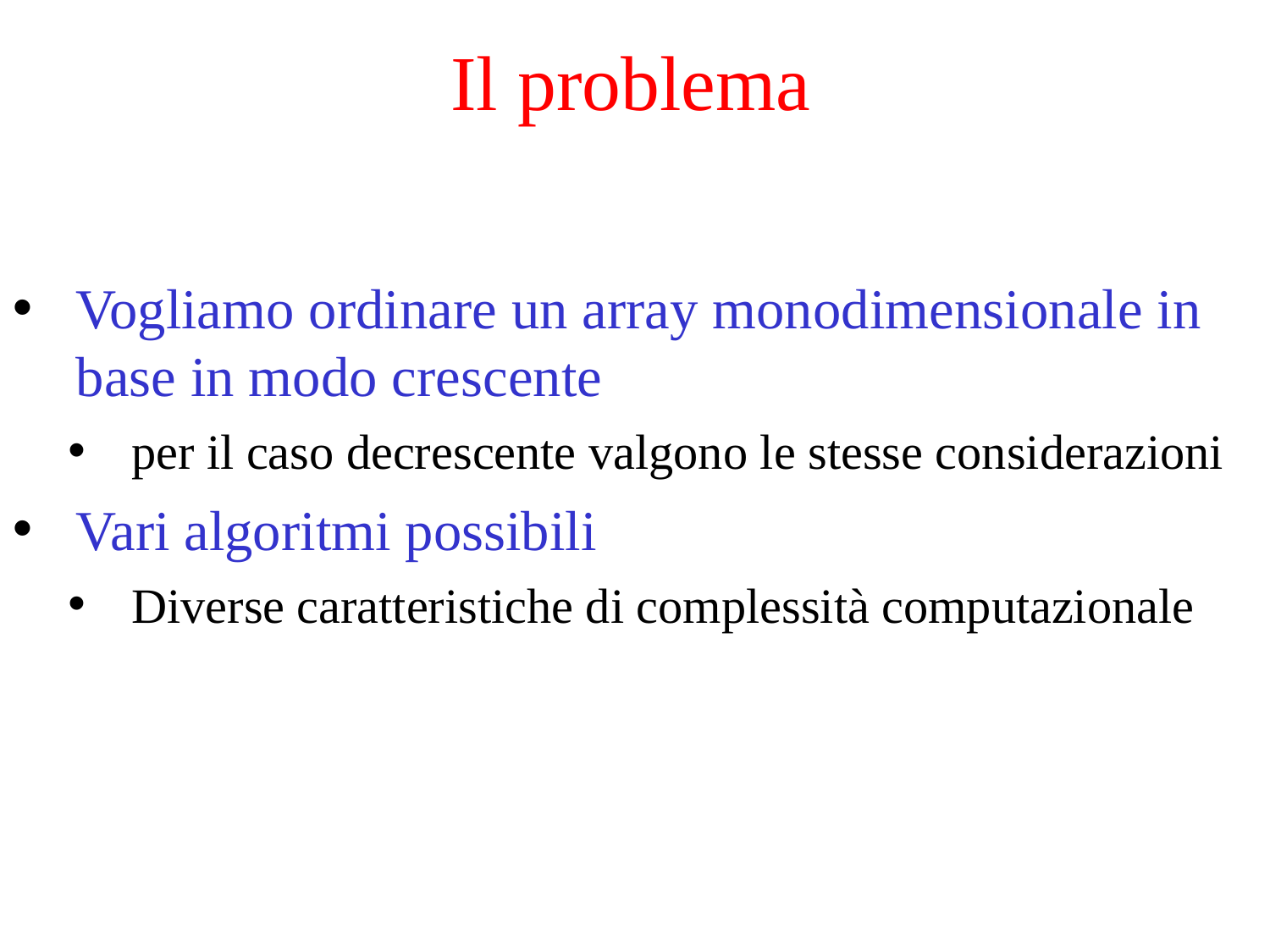

# Il problema
Vogliamo ordinare un array monodimensionale in base in modo crescente
per il caso decrescente valgono le stesse considerazioni
Vari algoritmi possibili
Diverse caratteristiche di complessità computazionale